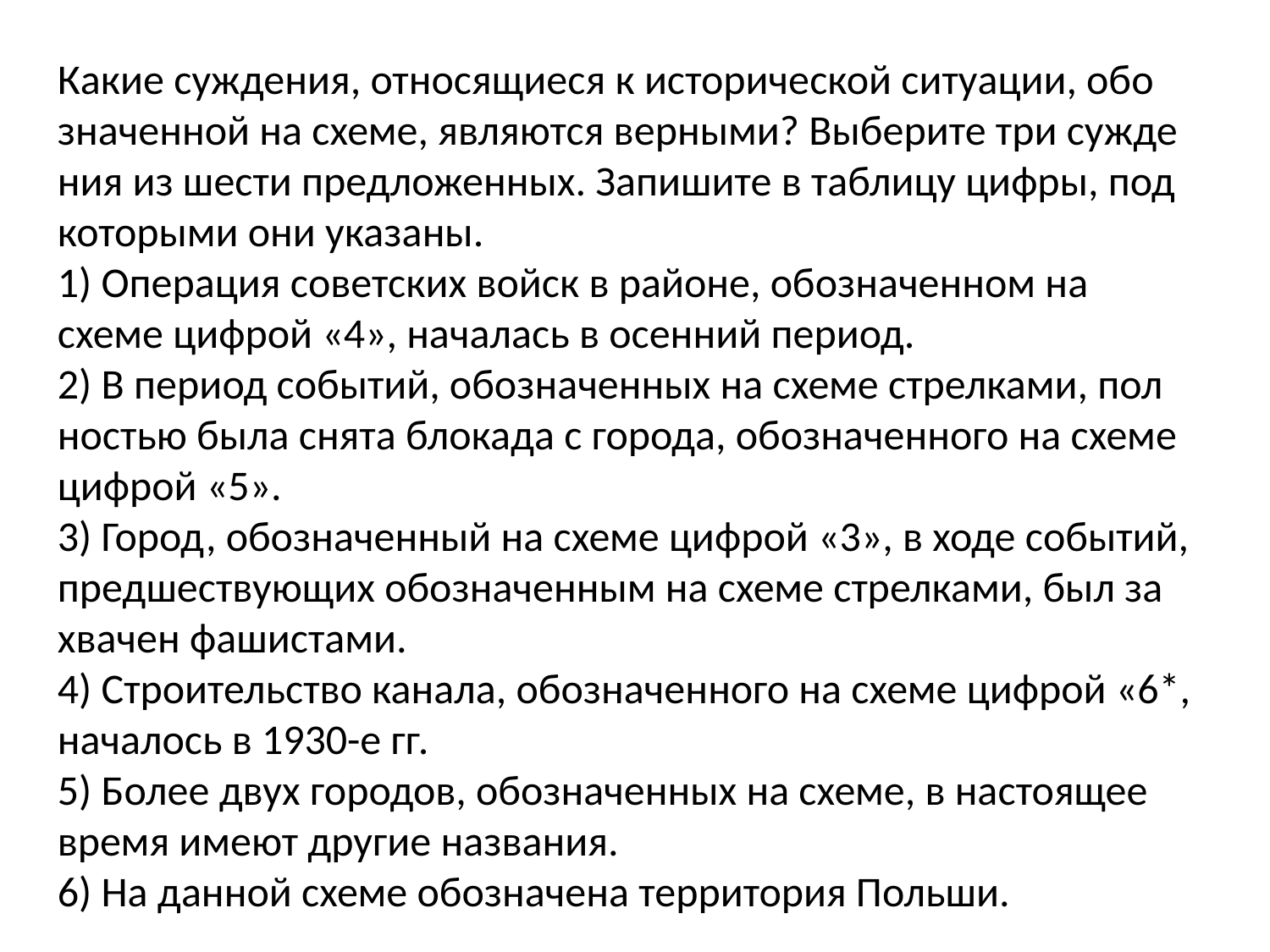

­
Какие суж­де­ния, от­но­ся­щи­е­ся к ис­то­ри­че­ской си­ту­а­ции, обо­зна­чен­ной на схеме, яв­ля­ют­ся вер­ны­ми? Вы­бе­ри­те три суж­де­ния из шести пред­ло­жен­ных. За­пи­ши­те в таб­ли­цу цифры, под ко­то­ры­ми они ука­за­ны.
1) Опе­ра­ция со­вет­ских войск в рай­о­не, обо­зна­чен­ном на схеме циф­рой «4», на­ча­лась в осен­ний пе­ри­од.
2) В пе­ри­од со­бы­тий, обо­зна­чен­ных на схеме стрел­ка­ми, пол­но­стью была снята бло­ка­да с го­ро­да, обо­зна­чен­но­го на схеме циф­рой «5».
3) Город, обо­зна­чен­ный на схеме циф­рой «3», в ходе со­бы­тий, пред­ше­ству­ю­щих обо­зна­чен­ным на схеме стрел­ка­ми, был за­хва­чен фа­ши­ста­ми.
4) Стро­и­тель­ство ка­на­ла, обо­зна­чен­но­го на схеме циф­рой «6*, на­ча­лось в 1930-е гг.
5) Более двух го­ро­дов, обо­зна­чен­ных на схеме, в на­сто­я­щее время имеют дру­гие на­зва­ния.
6) На дан­ной схеме обо­зна­че­на тер­ри­то­рия Поль­ши.

#